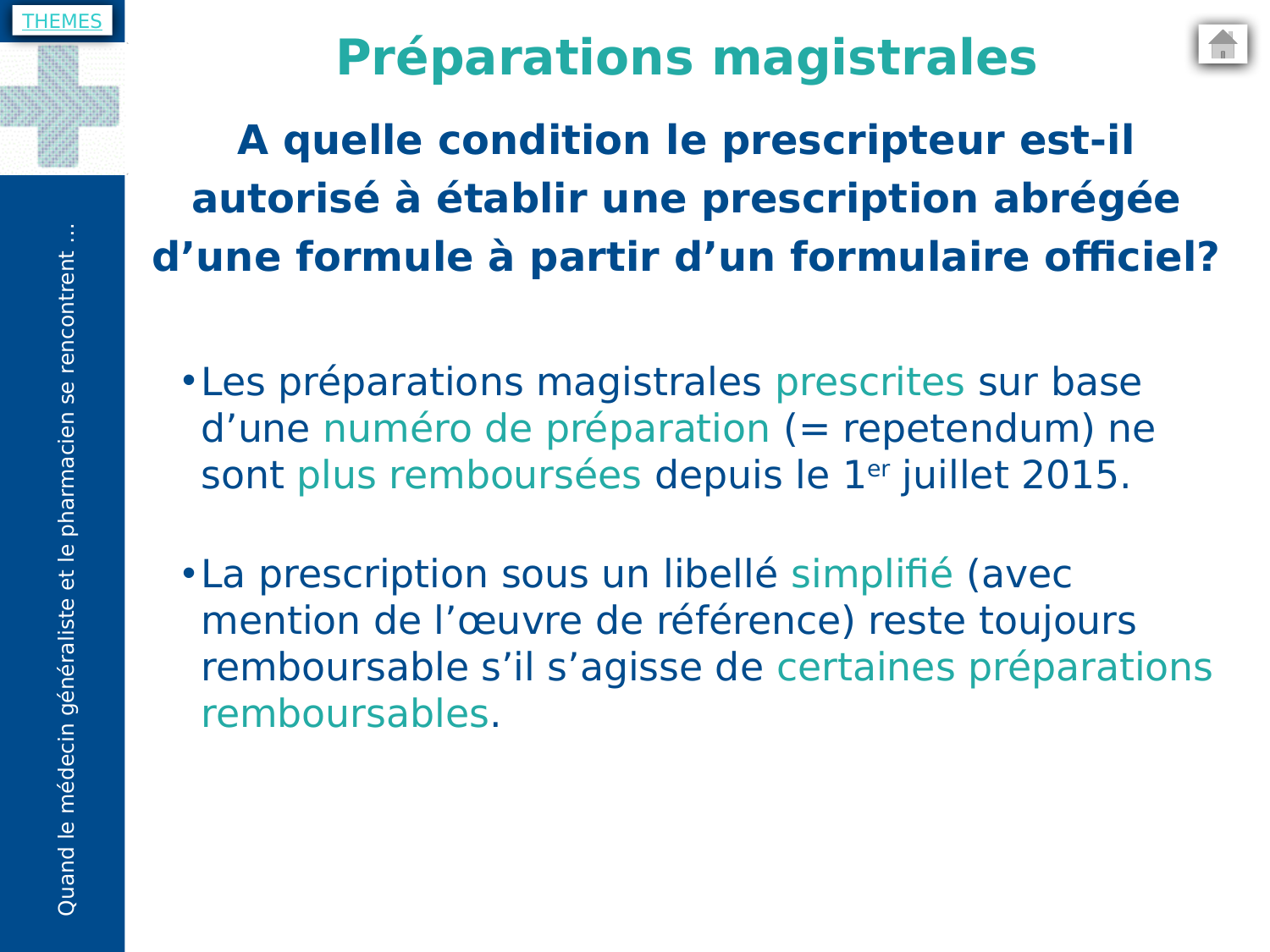

THEMES

Préparations magistrales
A quelle condition le prescripteur est-il autorisé à établir une prescription abrégée d’une formule à partir d’un formulaire officiel?
Les préparations magistrales prescrites sur base d’une numéro de préparation (= repetendum) ne sont plus remboursées depuis le 1er juillet 2015.
La prescription sous un libellé simplifié (avec mention de l’œuvre de référence) reste toujours remboursable s’il s’agisse de certaines préparations remboursables.